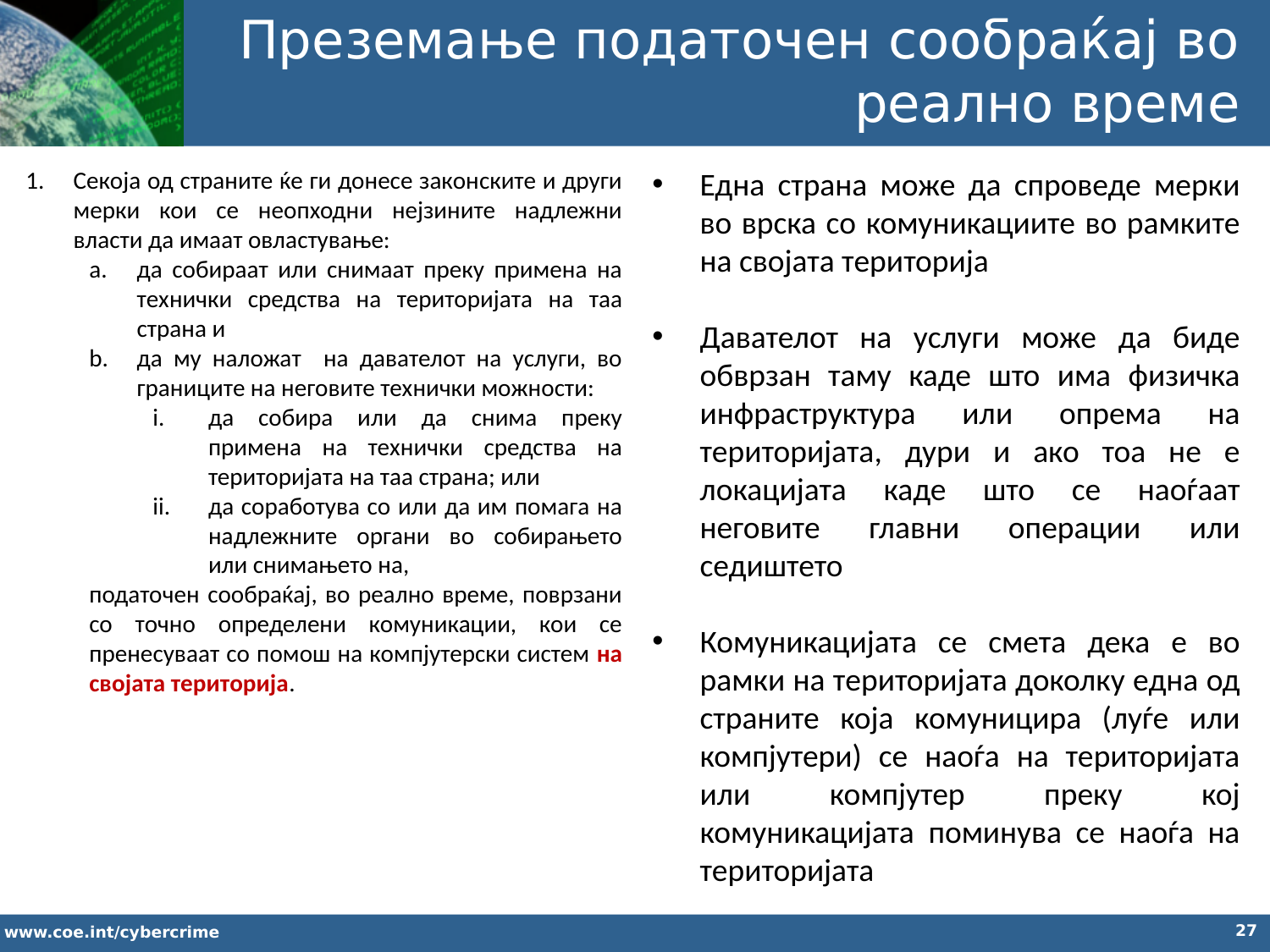

Преземање податочен сообраќај во реално време
Секоја од страните ќе ги донесе законските и други мерки кои се неопходни нејзините надлежни власти да имаат овластување:
да собираат или снимаат преку примена на технички средства на територијата на таа страна и
да му наложат  на давателот на услуги, во границите на неговите технички можности:
да собира или да снима преку примена на технички средства на територијата на таа страна; или
да соработува со или да им помага на надлежните органи во собирањето или снимањето на,
податочен сообраќај, во реално време, поврзани со точно определени комуникации, кои се пренесуваат со помош на компјутерски систем на својата територија.
Една страна може да спроведе мерки во врска со комуникациите во рамките на својата територија

Давателот на услуги може да биде обврзан таму каде што има физичка инфраструктура или опрема на територијата, дури и ако тоа не е локацијата каде што се наоѓаат неговите главни операции или седиштето

Комуникацијата се смета дека е во рамки на територијата доколку една од страните која комуницира (луѓе или компјутери) се наоѓа на територијата или компјутер преку кој комуникацијата поминува се наоѓа на територијата